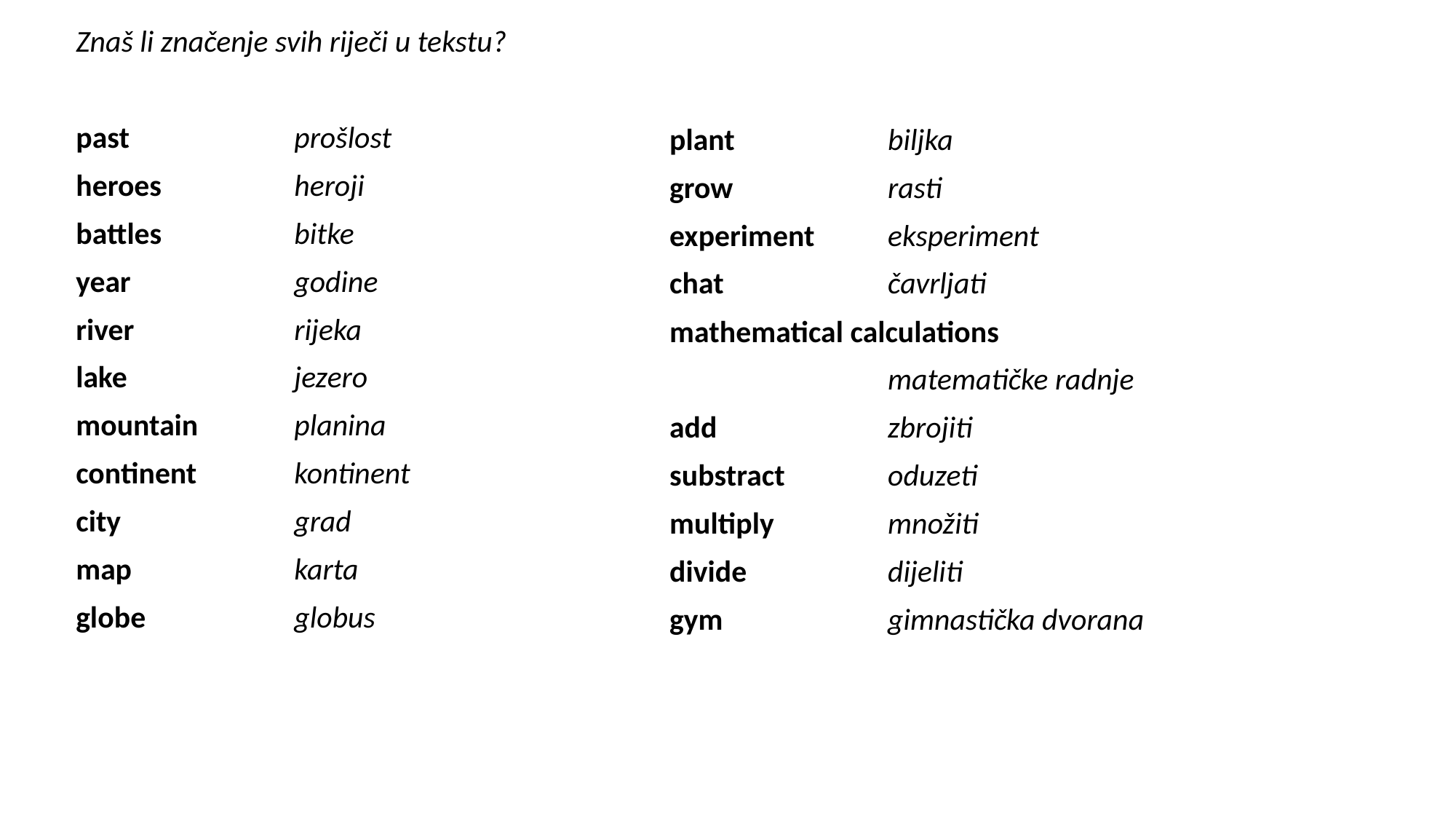

Znaš li značenje svih riječi u tekstu?

past		prošlost
heroes		heroji
battles		bitke
year		godine
river		rijeka
lake 		jezero
mountain	planina
continent	kontinent
city		grad
map		karta
globe		globus
plant		biljka
grow 		rasti
experiment	eksperiment
chat		čavrljati
mathematical calculations
		matematičke radnje
add		zbrojiti
substract	oduzeti
multiply		množiti
divide		dijeliti
gym		gimnastička dvorana